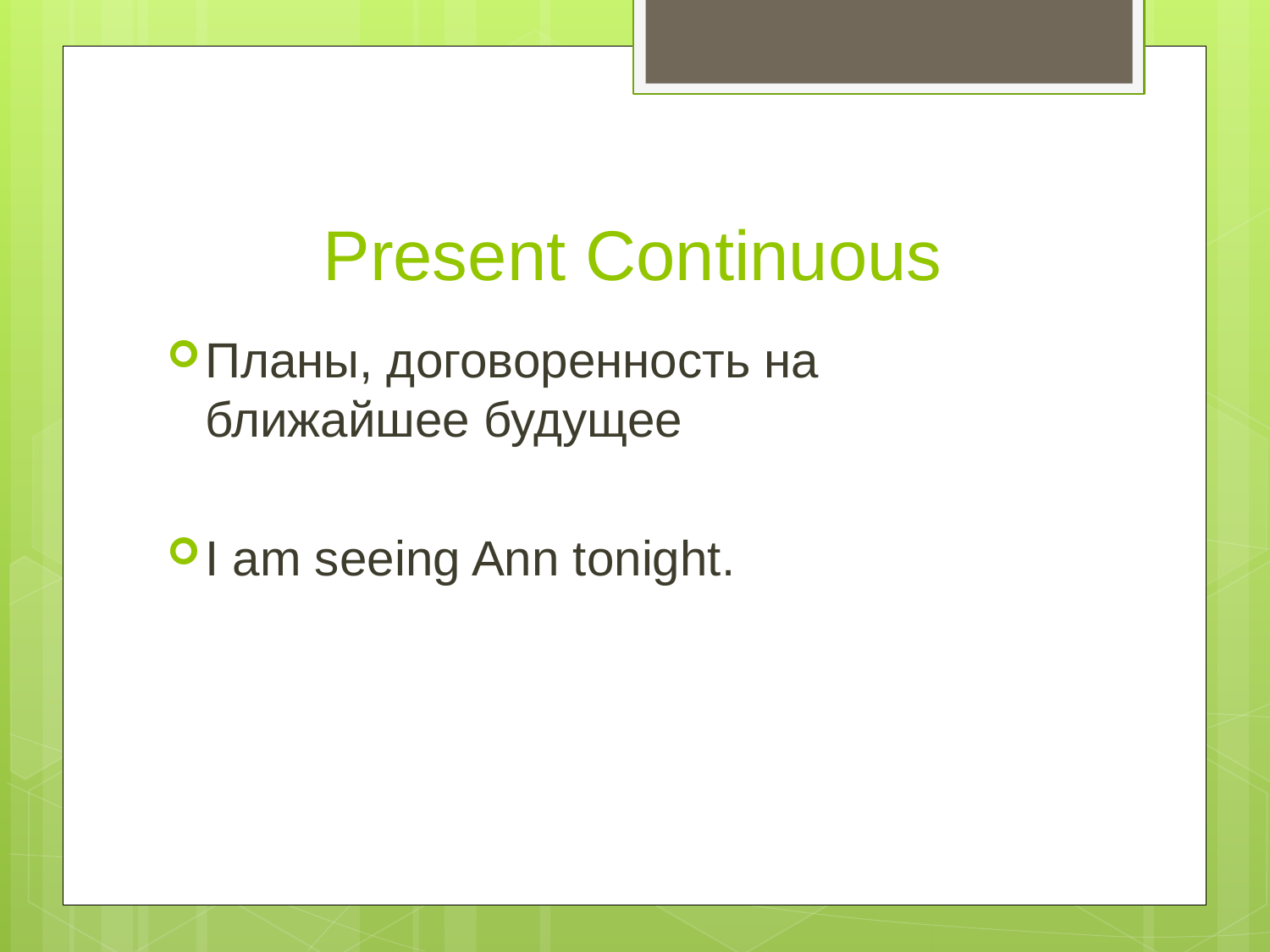

# Present Continuous
Планы, договоренность на ближайшее будущее

I am seeing Ann tonight.